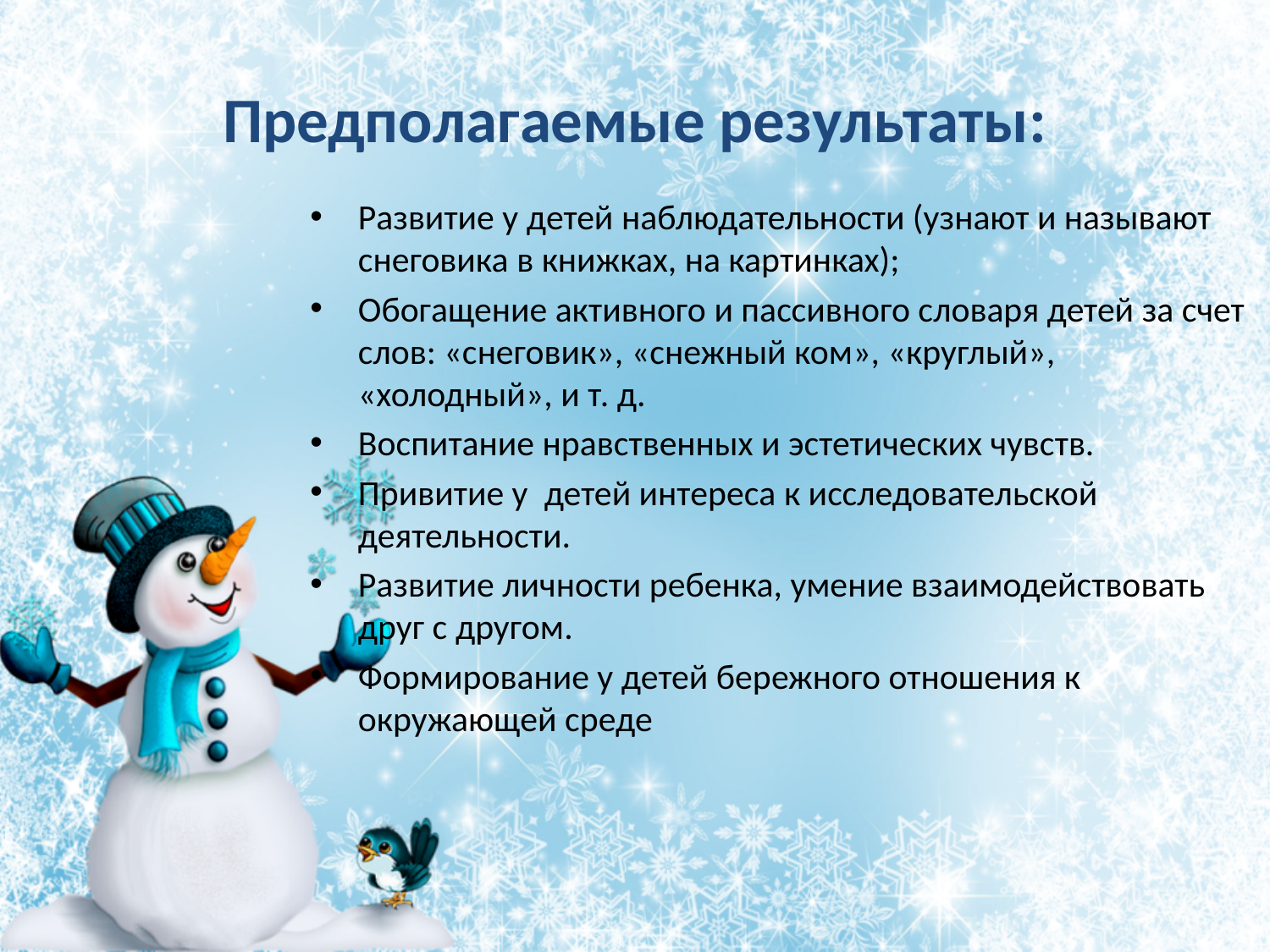

# Предполагаемые результаты:
Развитие у детей наблюдательности (узнают и называют снеговика в книжках, на картинках);
Обогащение активного и пассивного словаря детей за счет слов: «снеговик», «снежный ком», «круглый», «холодный», и т. д.
Воспитание нравственных и эстетических чувств.
Привитие у  детей интереса к исследовательской деятельности.
Развитие личности ребенка, умение взаимодействовать друг с другом.
Формирование у детей бережного отношения к окружающей среде